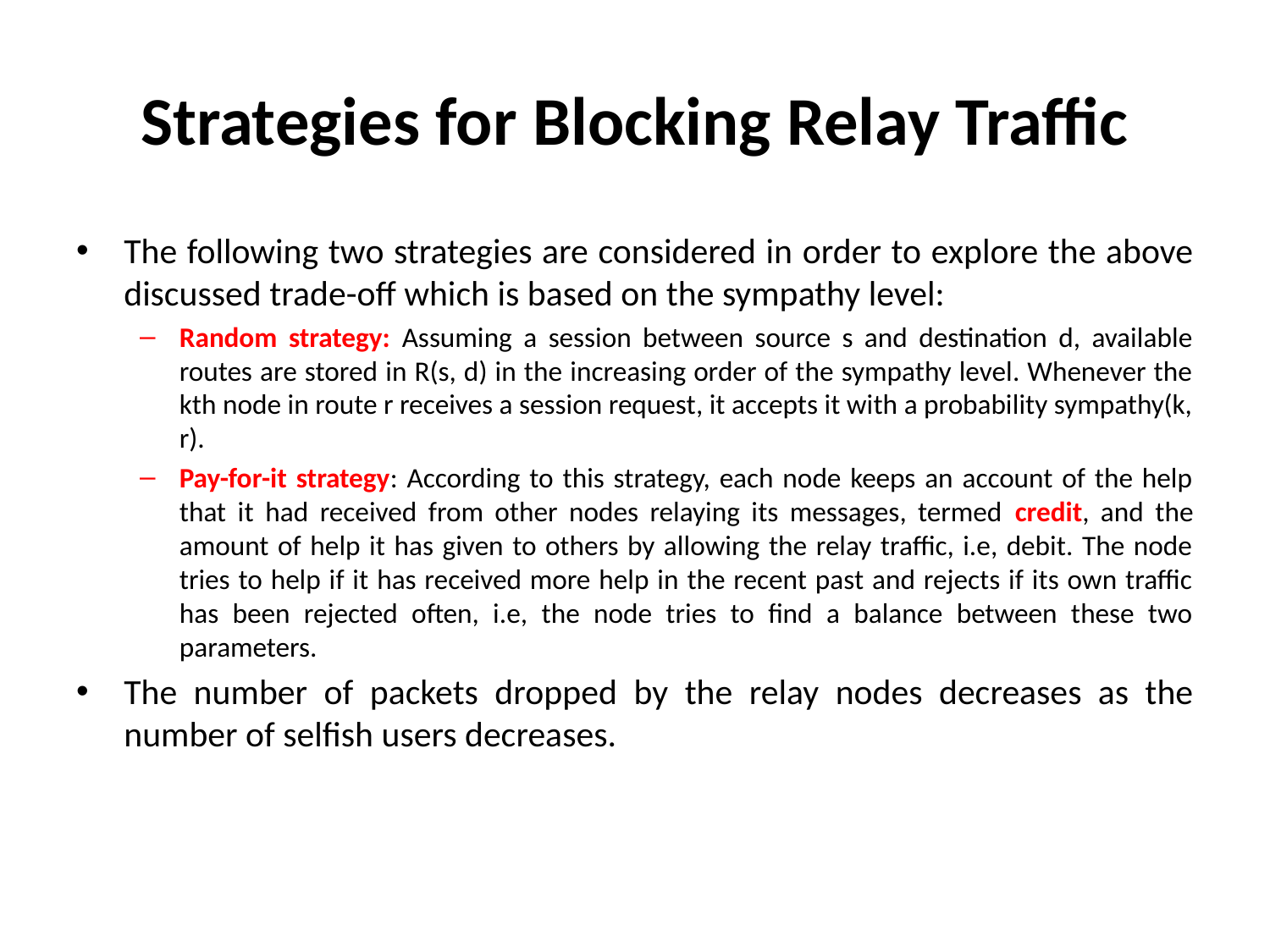

# Strategies for Blocking Relay Traffic
The following two strategies are considered in order to explore the above discussed trade-off which is based on the sympathy level:
Random strategy: Assuming a session between source s and destination d, available routes are stored in R(s, d) in the increasing order of the sympathy level. Whenever the kth node in route r receives a session request, it accepts it with a probability sympathy(k, r).
Pay-for-it strategy: According to this strategy, each node keeps an account of the help that it had received from other nodes relaying its messages, termed credit, and the amount of help it has given to others by allowing the relay traffic, i.e, debit. The node tries to help if it has received more help in the recent past and rejects if its own traffic has been rejected often, i.e, the node tries to find a balance between these two parameters.
The number of packets dropped by the relay nodes decreases as the number of selfish users decreases.